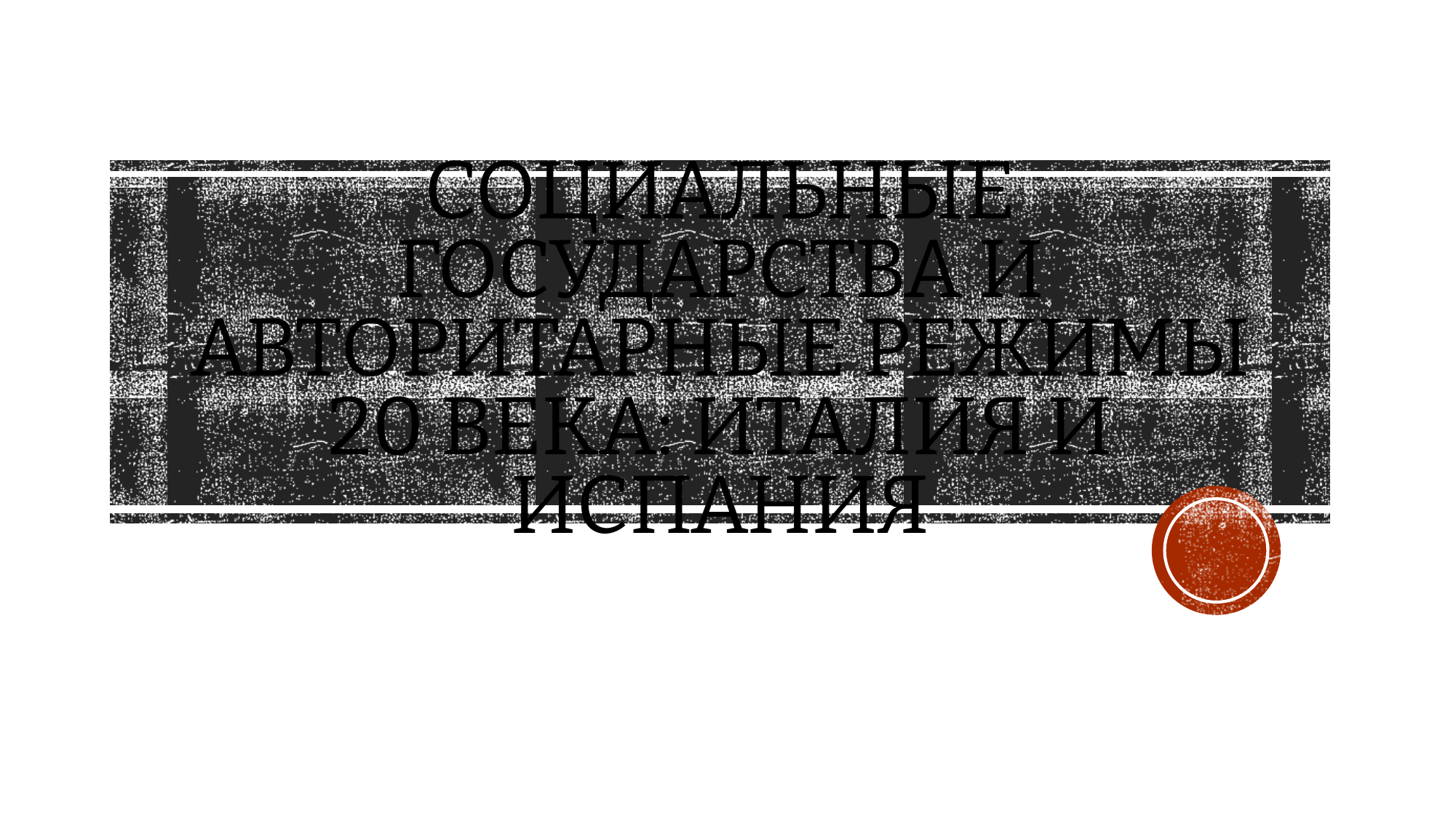

# Социальные государства и авторитарные режимы 20 века: италия и испания